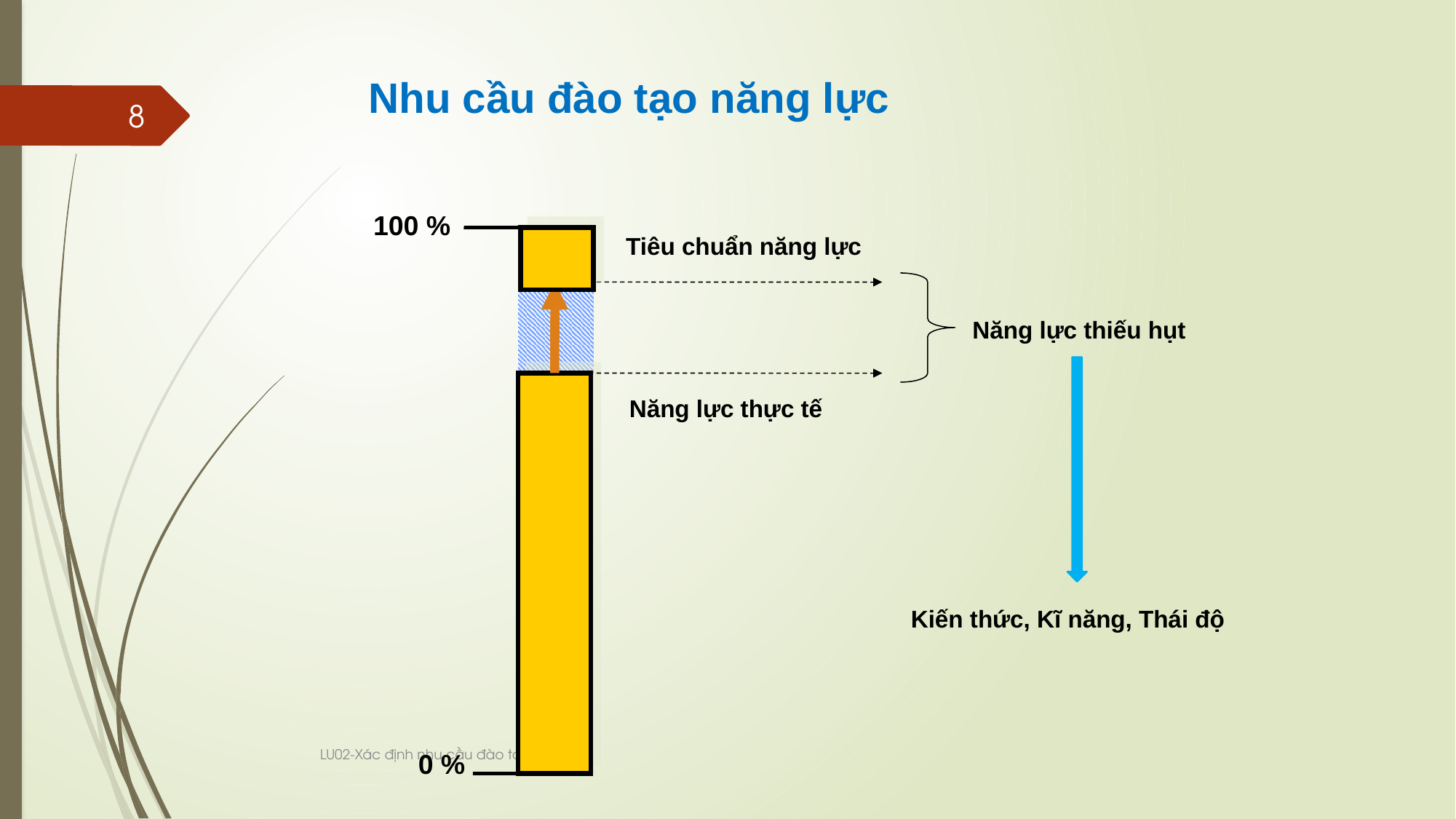

Nhu cầu đào tạo năng lực
8
 100 %
Tiêu chuẩn năng lực

 Năng lực thiếu hụt

Năng lực thực tế

Kiến thức, Kĩ năng, Thái độ
LU02-Xác định nhu cầu đào tạo
0 %